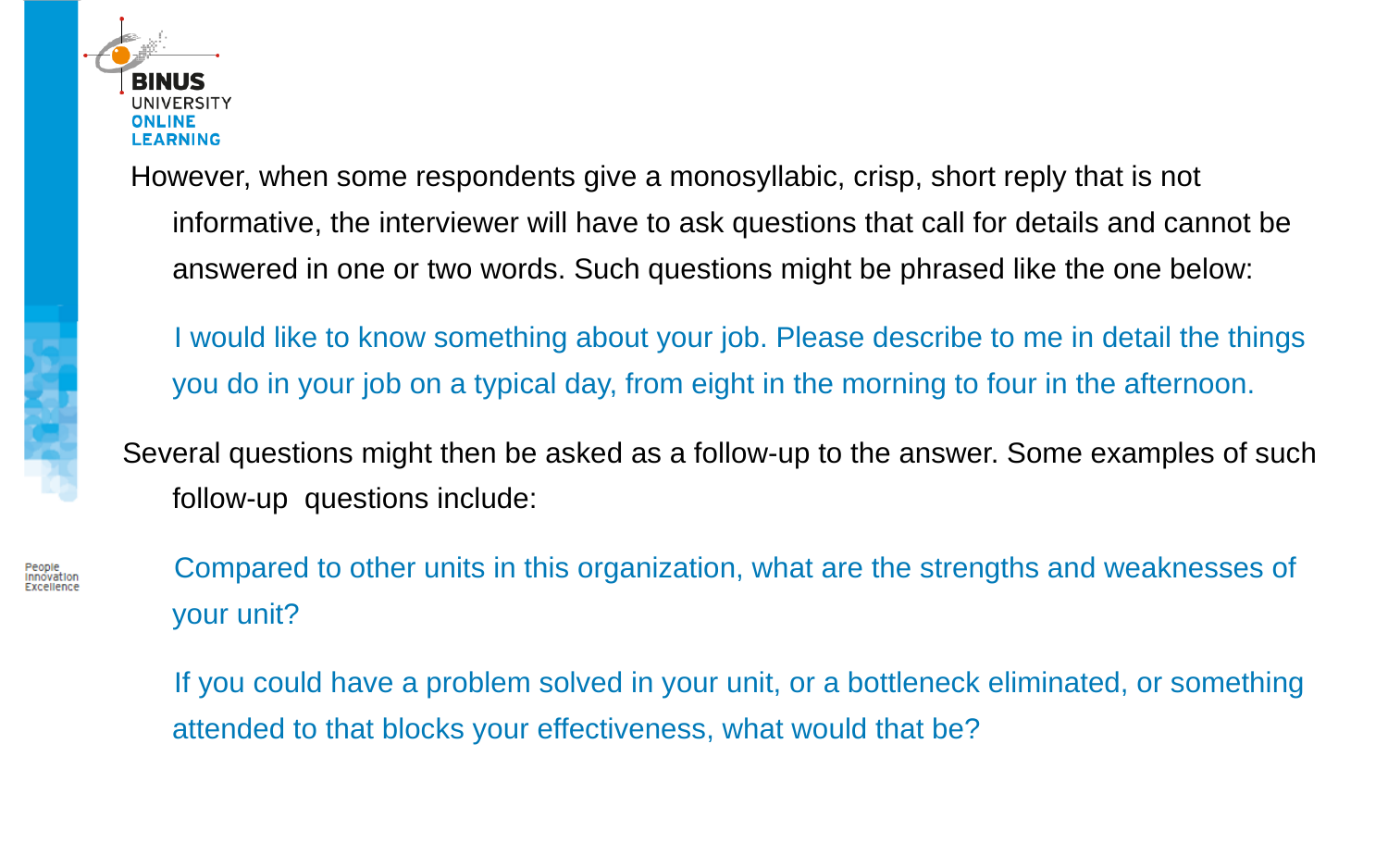

However, when some respondents give a monosyllabic, crisp, short reply that is not informative, the interviewer will have to ask questions that call for details and cannot be answered in one or two words. Such questions might be phrased like the one below:
I would like to know something about your job. Please describe to me in detail the things you do in your job on a typical day, from eight in the morning to four in the afternoon.
Several questions might then be asked as a follow‐up to the answer. Some examples of such follow‐up  questions include:
Compared to other units in this organization, what are the strengths and weaknesses of your unit?
If you could have a problem solved in your unit, or a bottleneck eliminated, or something attended to that blocks your effectiveness, what would that be?